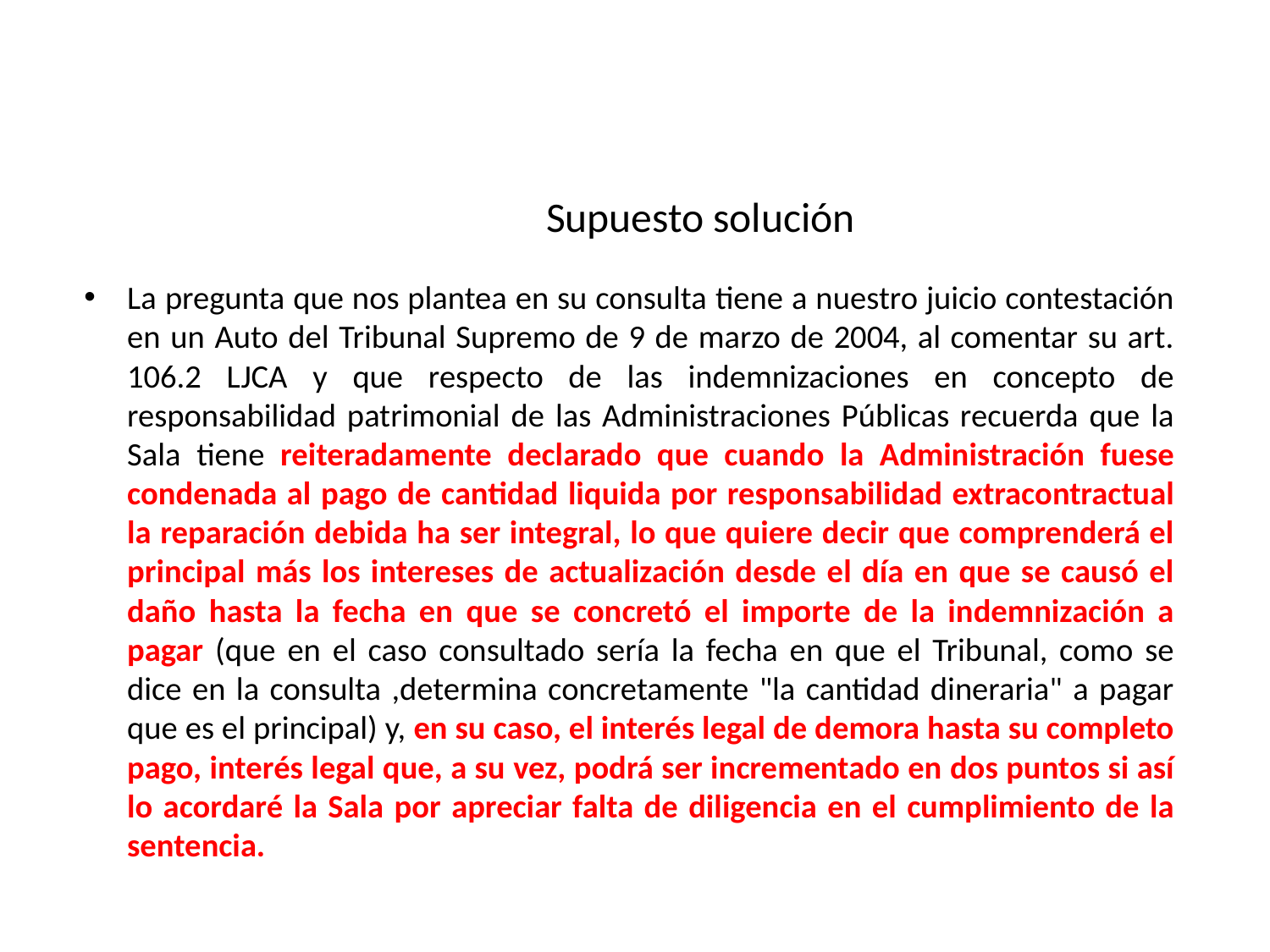

# Supuesto solución
La pregunta que nos plantea en su consulta tiene a nuestro juicio contestación en un Auto del Tribunal Supremo de 9 de marzo de 2004, al comentar su art. 106.2 LJCA y que respecto de las indemnizaciones en concepto de responsabilidad patrimonial de las Administraciones Públicas recuerda que la Sala tiene reiteradamente declarado que cuando la Administración fuese condenada al pago de cantidad liquida por responsabilidad extracontractual la reparación debida ha ser integral, lo que quiere decir que comprenderá el principal más los intereses de actualización desde el día en que se causó el daño hasta la fecha en que se concretó el importe de la indemnización a pagar (que en el caso consultado sería la fecha en que el Tribunal, como se dice en la consulta ,determina concretamente "la cantidad dineraria" a pagar que es el principal) y, en su caso, el interés legal de demora hasta su completo pago, interés legal que, a su vez, podrá ser incrementado en dos puntos si así lo acordaré la Sala por apreciar falta de diligencia en el cumplimiento de la sentencia.